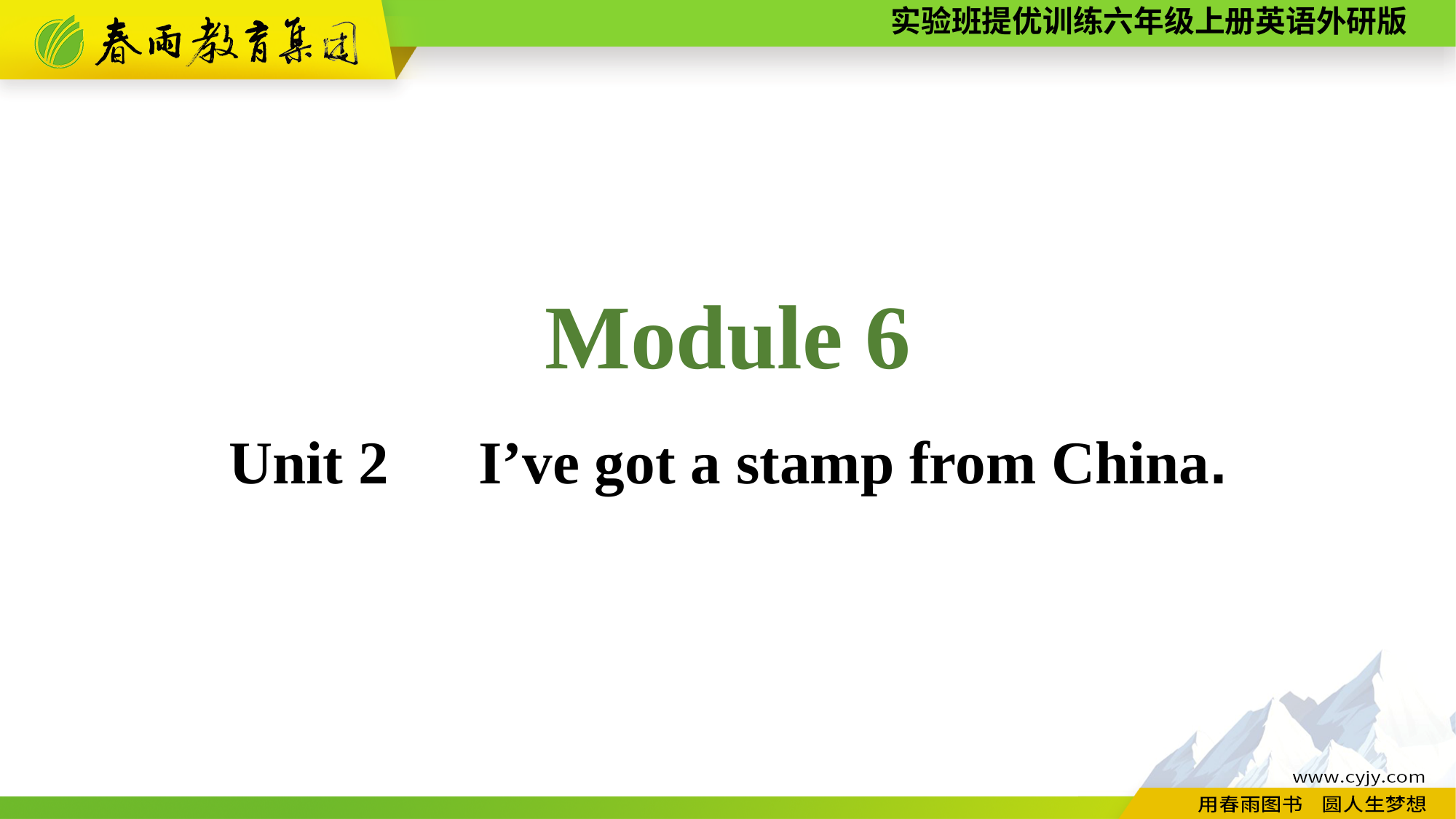

Module 6
Unit 2　I’ve got a stamp from China.